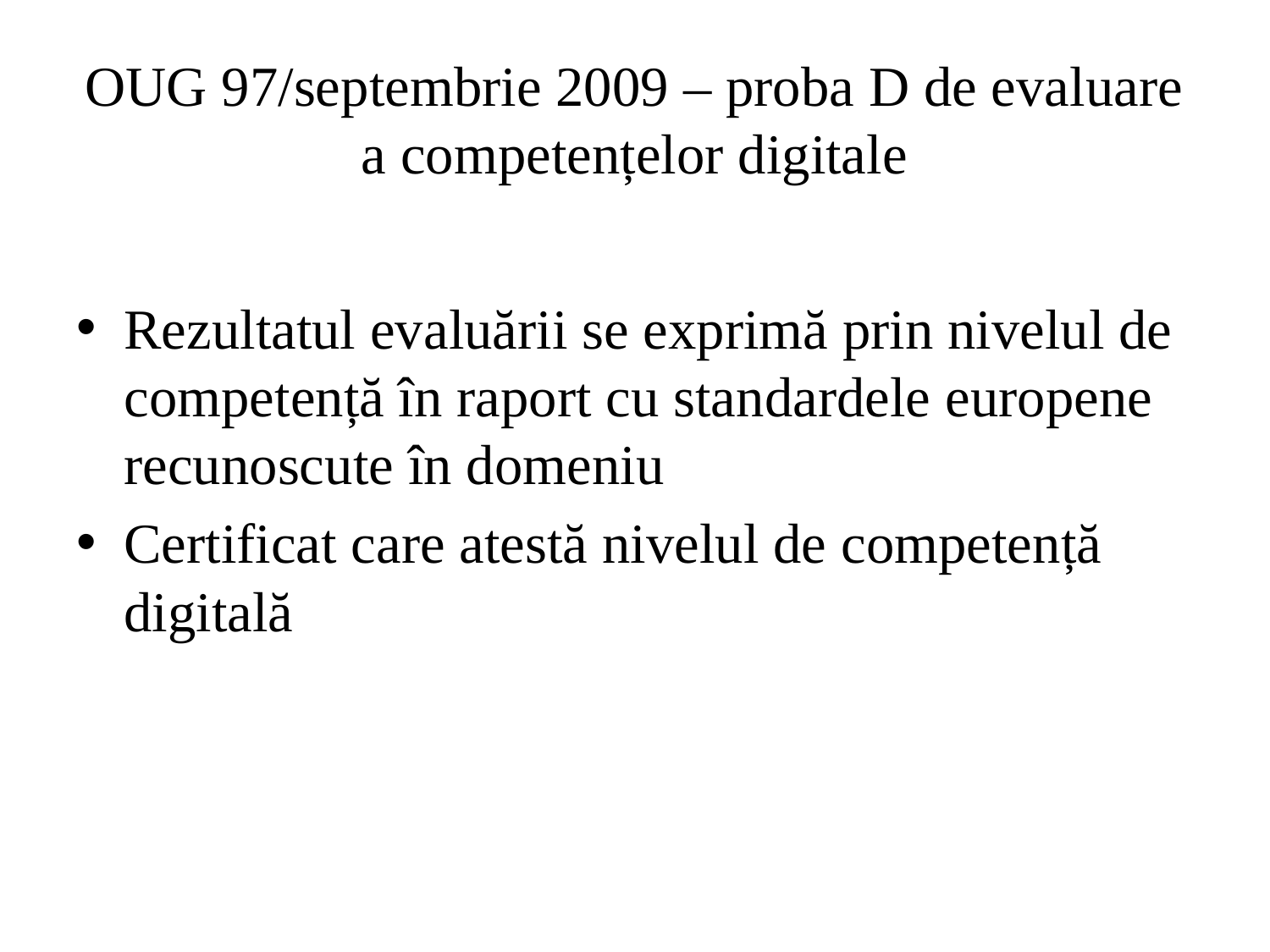

# OUG 97/septembrie 2009 – proba D de evaluare a competențelor digitale
Rezultatul evaluării se exprimă prin nivelul de competență în raport cu standardele europene recunoscute în domeniu
Certificat care atestă nivelul de competență digitală